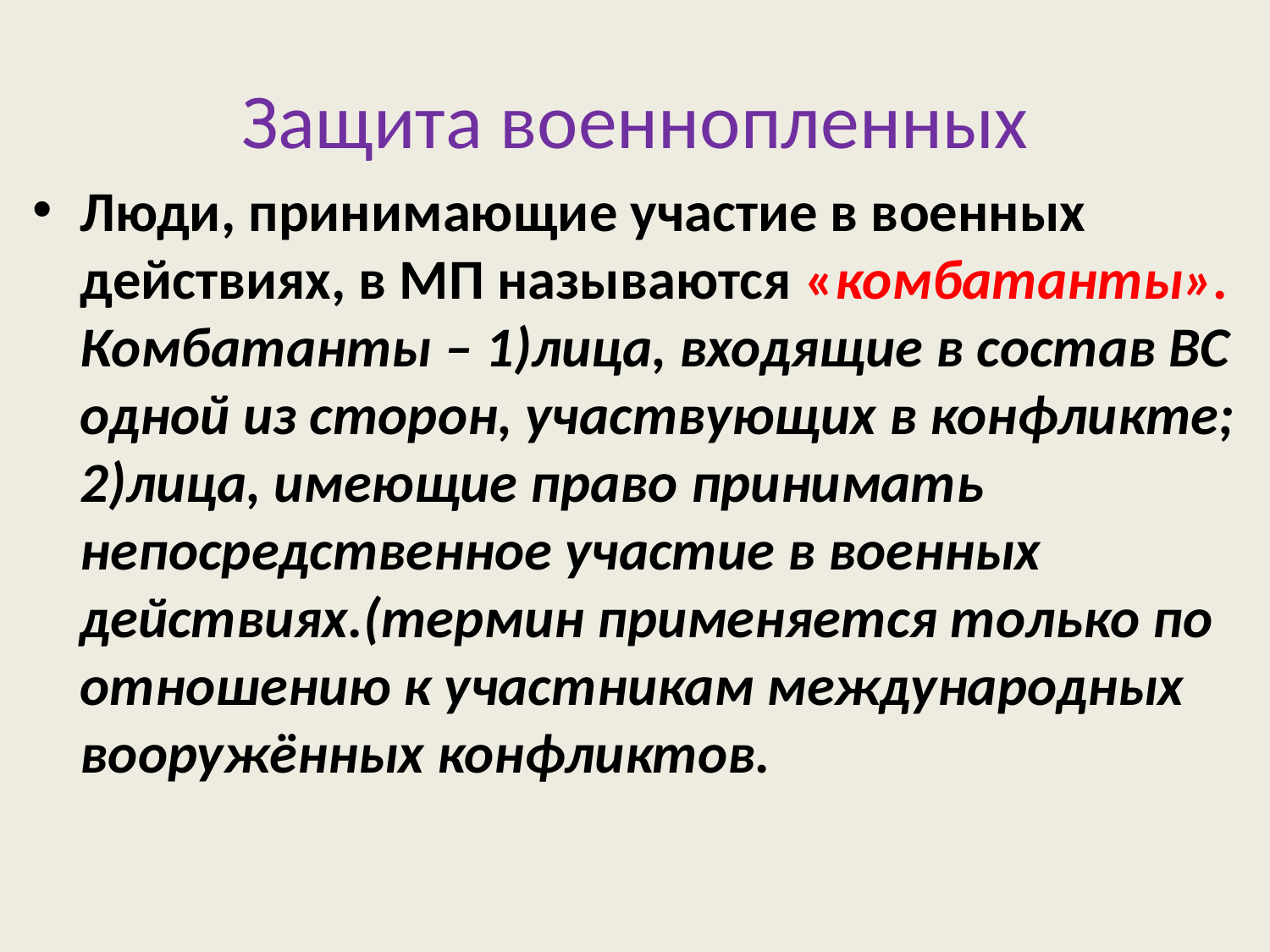

# Защита военнопленных
Люди, принимающие участие в военных действиях, в МП называются «комбатанты». Комбатанты – 1)лица, входящие в состав ВС одной из сторон, участвующих в конфликте; 2)лица, имеющие право принимать непосредственное участие в военных действиях.(термин применяется только по отношению к участникам международных  вооружённых конфликтов.